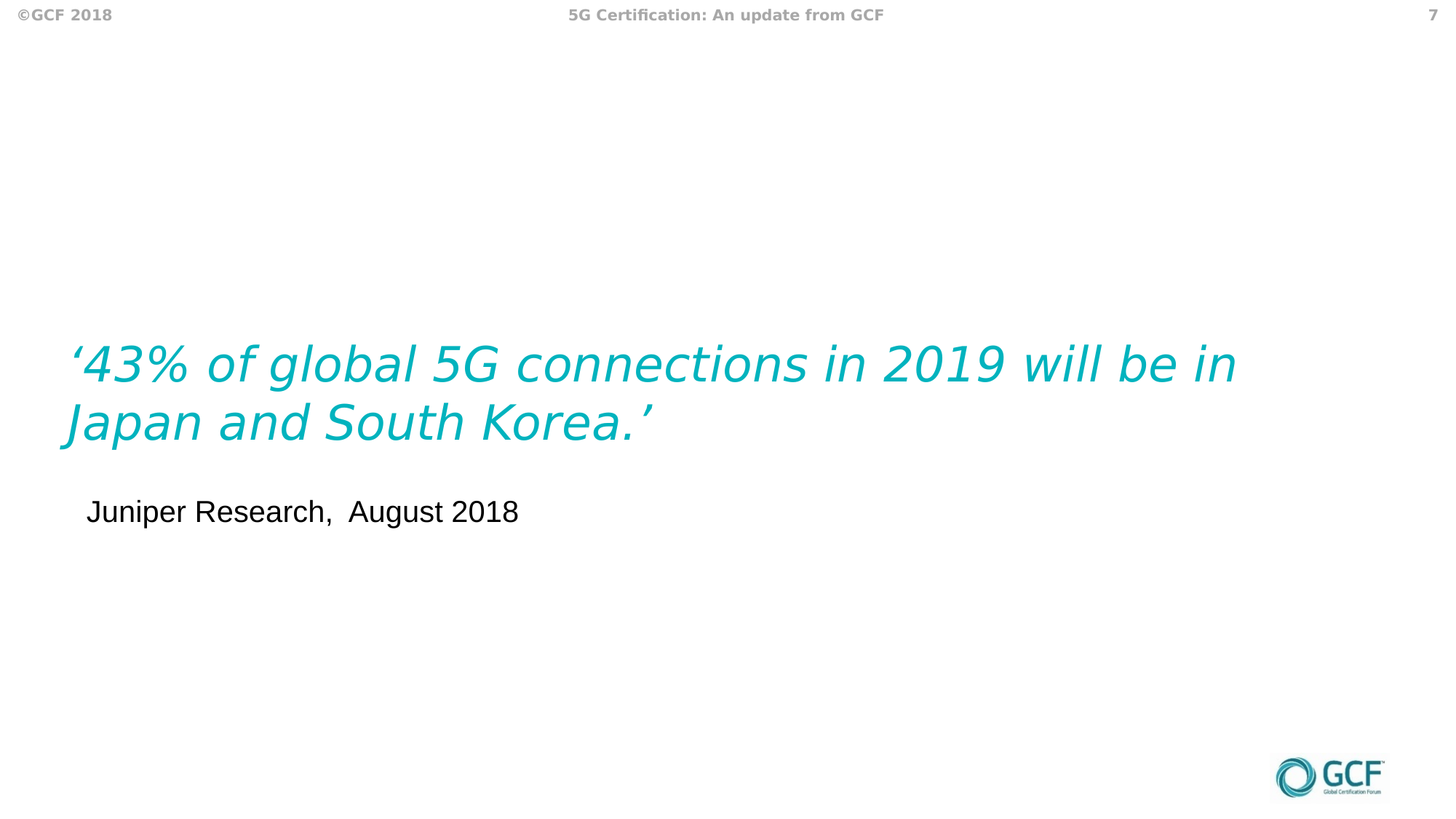

5G Certification: An update from GCF
7
# ‘43% of global 5G connections in 2019 will be in Japan and South Korea.’
Juniper Research,  August 2018